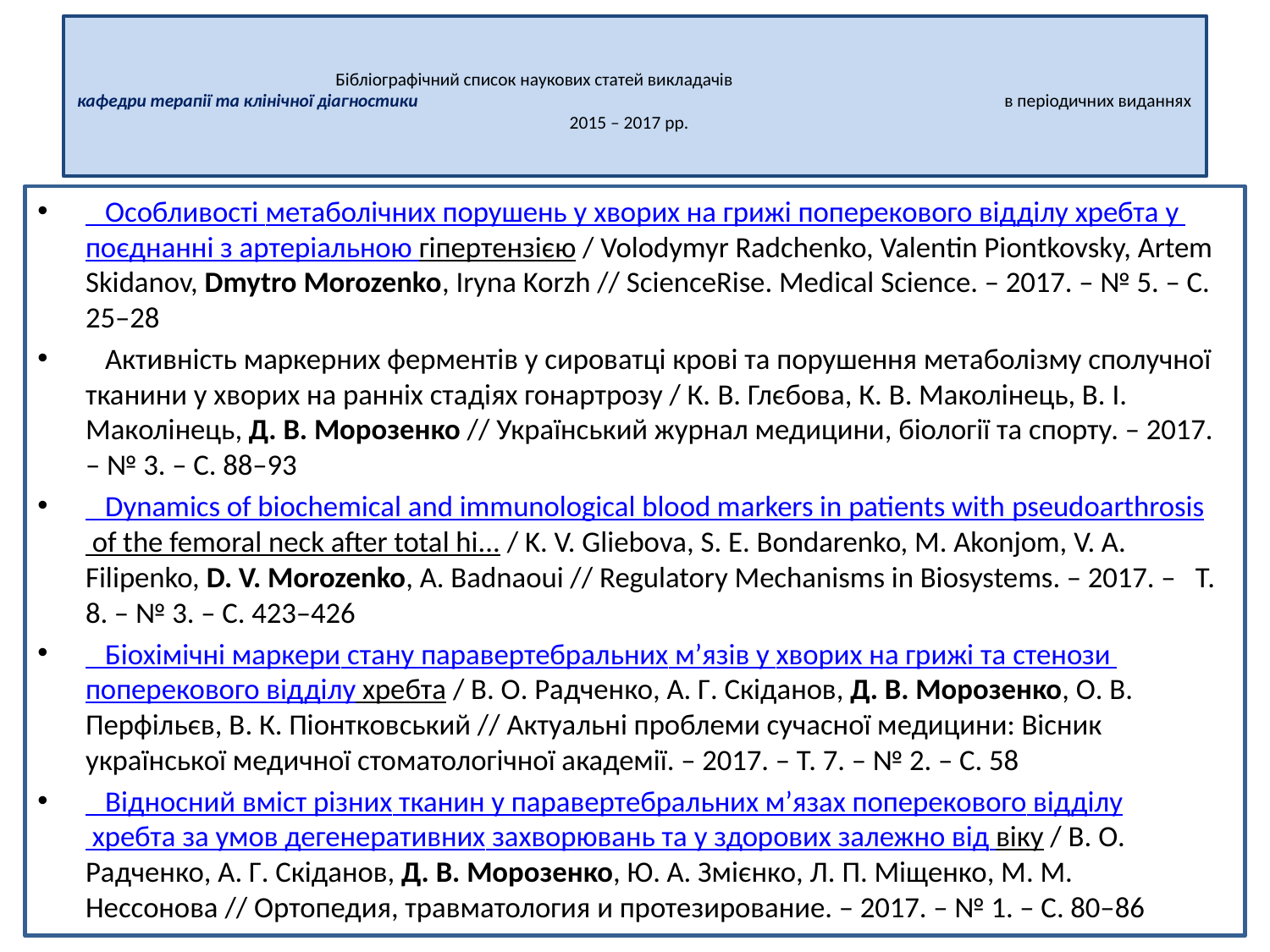

# Бібліографічний список наукових статей викладачів кафедри терапії та клінічної діагностики                                                                                                                                                  в періодичних виданнях 2015 – 2017 рр.
   Особливості метаболічних порушень у хворих на грижі поперекового відділу хребта у поєднанні з артеріальною гіпертензією / Volodymyr Radchenko, Valentin Piontkovsky, Artem Skidanov, Dmytro Morozenko, Iryna Korzh // ScienceRise. Medical Science. – 2017. – № 5. – С. 25–28
   Активність маркерних ферментів у сироватці крові та порушення метаболізму сполучної тканини у хворих на ранніх стадіях гонартрозу / К. В. Глєбова, К. В. Маколінець, В. І. Маколінець, Д. В. Морозенко // Український журнал медицини, біології та спорту. – 2017. – № 3. – С. 88–93
   Dynamics of biochemical and immunological blood markers in patients with pseudoarthrosis of the femoral neck after total hi... / K. V. Gliebova, S. E. Bondarenko, M. Akonjom, V. A. Filipenko, D. V. Morozenko, A. Badnaoui // Regulatory Mechanisms in Biosystems. – 2017. –   Т. 8. – № 3. – С. 423–426
   Біохімічні маркери стану паравертебральних м’язів у хворих на грижі та стенози поперекового відділу хребта / В. О. Радченко, А. Г. Скіданов, Д. В. Морозенко, О. В. Перфільєв, В. К. Піонтковський // Актуальні проблеми сучасної медицини: Вісник української медичної стоматологічної академії. – 2017. – Т. 7. – № 2. – С. 58
   Відносний вміст різних тканин у паравертебральних м’язах поперекового відділу хребта за умов дегенеративних захворювань та у здорових залежно від віку / В. О. Радченко, А. Г. Скіданов, Д. В. Морозенко, Ю. А. Змієнко, Л. П. Міщенко, М. М. Нессонова // Ортопедия, травматология и протезирование. – 2017. – № 1. – С. 80–86